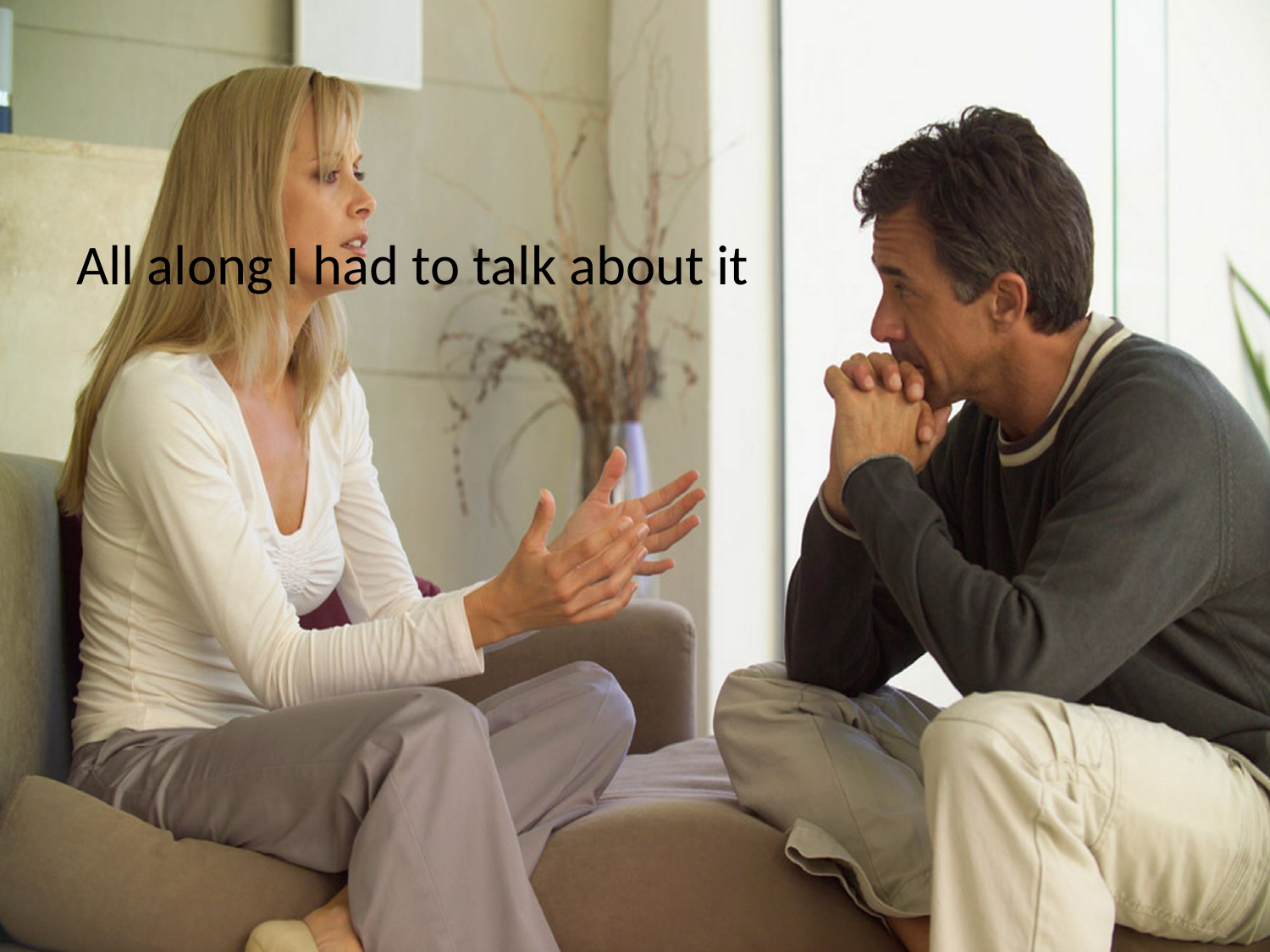

#
All along I had to talk about it